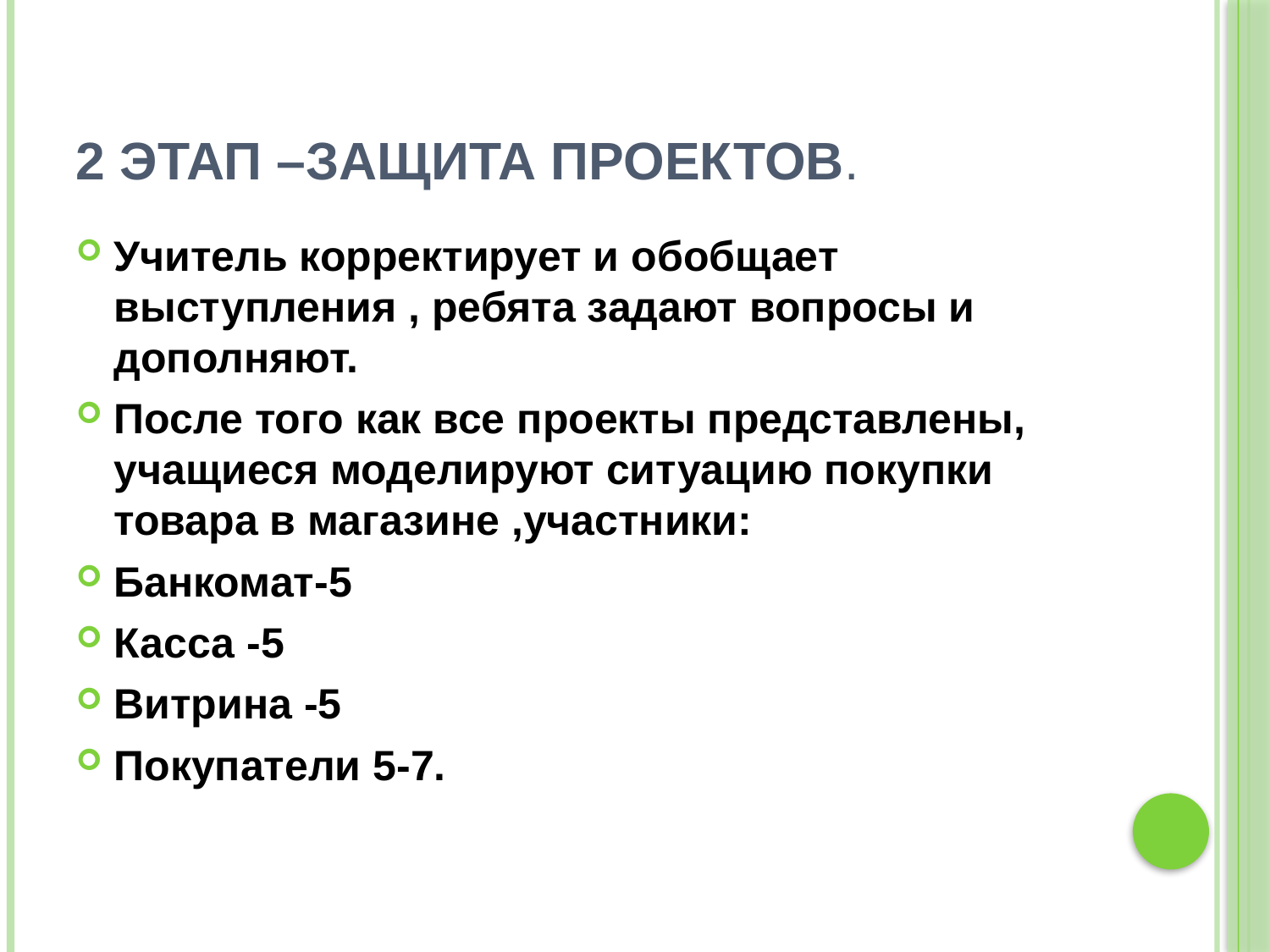

# 2 этап –Защита проектов.
Учитель корректирует и обобщает выступления , ребята задают вопросы и дополняют.
После того как все проекты представлены, учащиеся моделируют ситуацию покупки товара в магазине ,участники:
Банкомат-5
Касса -5
Витрина -5
Покупатели 5-7.